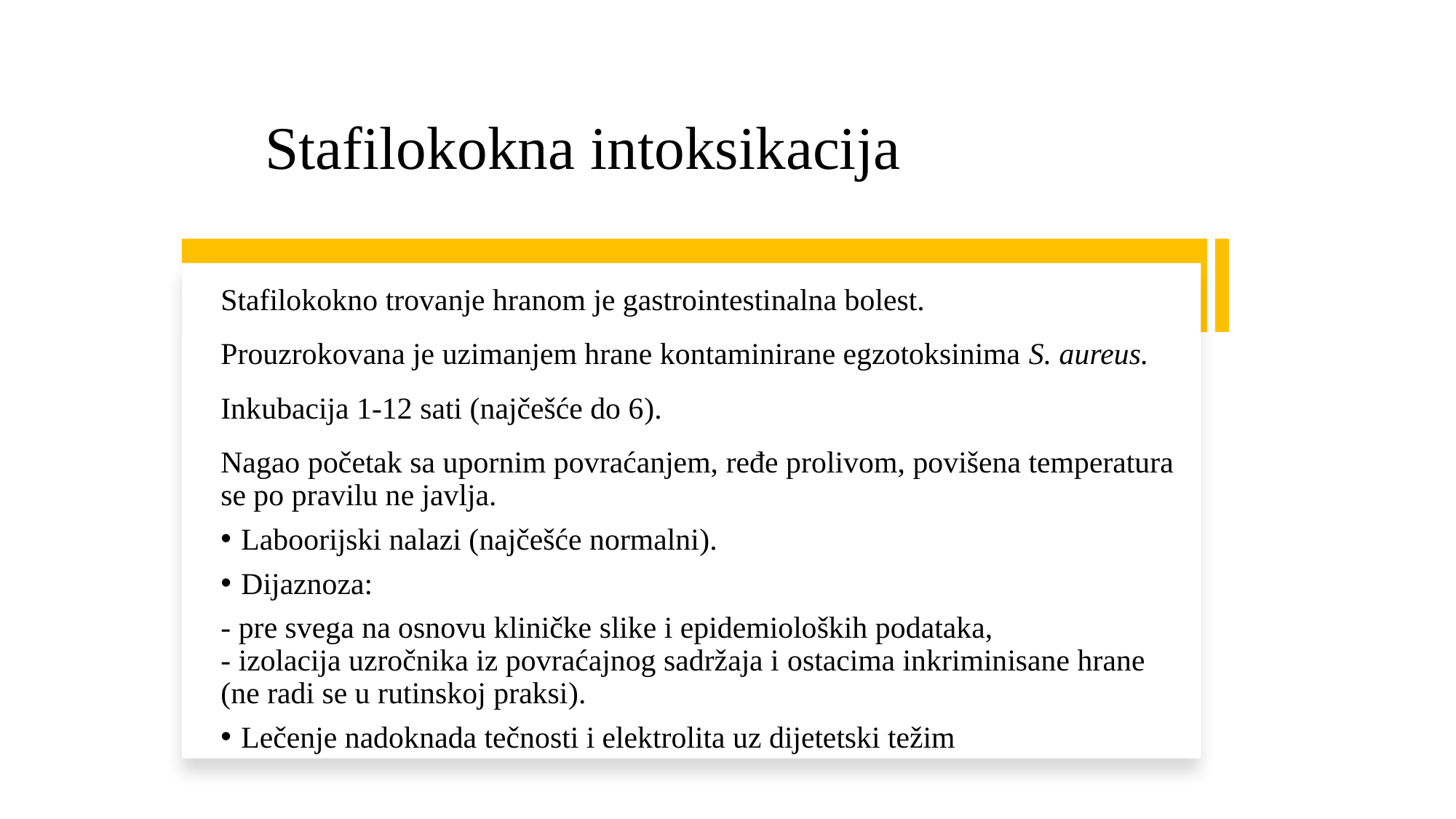

# Stafilokokna intoksikacija

Stafilokokno trovanje hranom je gastrointestinalna bolest.
Prouzrokovana je uzimanjem hrane kontaminirane egzotoksinima S. aureus.
Inkubacija 1-12 sati (najčešće do 6).
Nagao početak sa upornim povraćanjem, ređe prolivom, povišena temperatura se po pravilu ne javlja.
Laboorijski nalazi (najčešće normalni).
Dijaznoza:
- pre svega na osnovu kliničke slike i epidemioloških podataka,
- izolacija uzročnika iz povraćajnog sadržaja i ostacima inkriminisane hrane (ne radi se u rutinskoj praksi).
Lečenje nadoknada tečnosti i elektrolita uz dijetetski težim